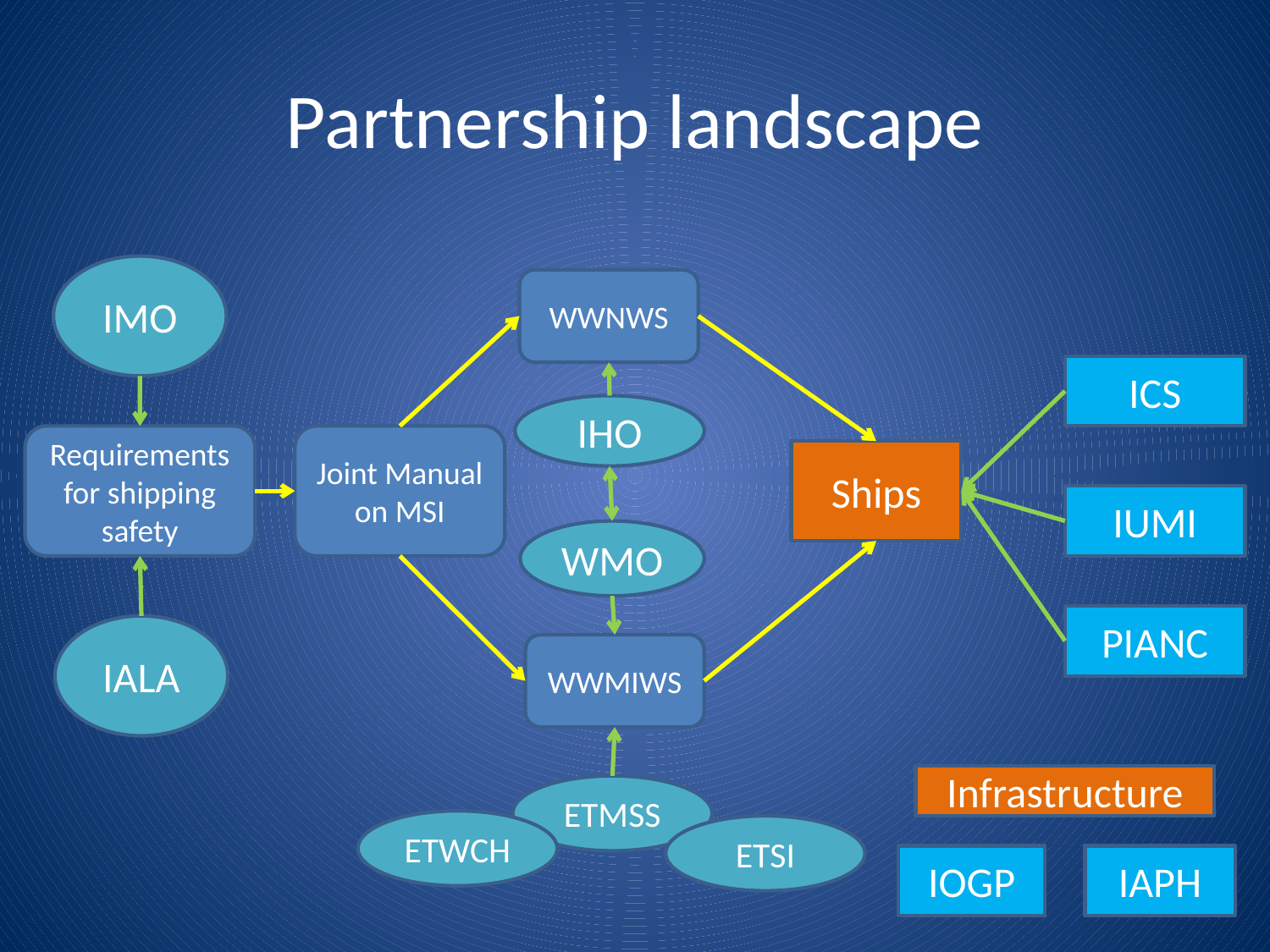

# Partnership landscape
IMO
WWNWS
ICS
IHO
Requirements for shipping safety
Joint Manual on MSI
Ships
IUMI
WMO
PIANC
IALA
WWMIWS
Infrastructure
ETMSS
ETWCH
ETSI
IOGP
IAPH